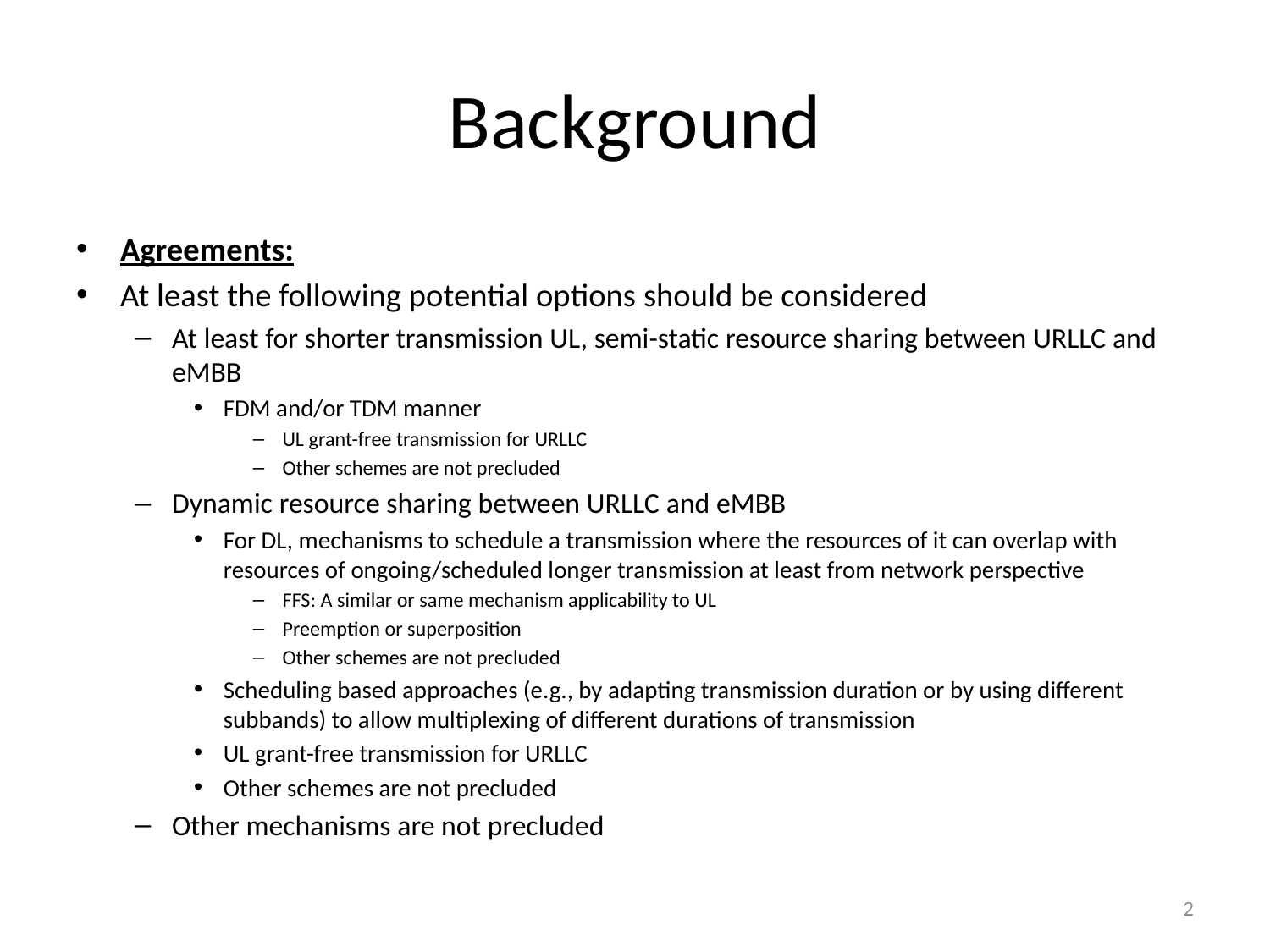

# Background
Agreements:
At least the following potential options should be considered
At least for shorter transmission UL, semi-static resource sharing between URLLC and eMBB
FDM and/or TDM manner
UL grant-free transmission for URLLC
Other schemes are not precluded
Dynamic resource sharing between URLLC and eMBB
For DL, mechanisms to schedule a transmission where the resources of it can overlap with resources of ongoing/scheduled longer transmission at least from network perspective
FFS: A similar or same mechanism applicability to UL
Preemption or superposition
Other schemes are not precluded
Scheduling based approaches (e.g., by adapting transmission duration or by using different subbands) to allow multiplexing of different durations of transmission
UL grant-free transmission for URLLC
Other schemes are not precluded
Other mechanisms are not precluded

2